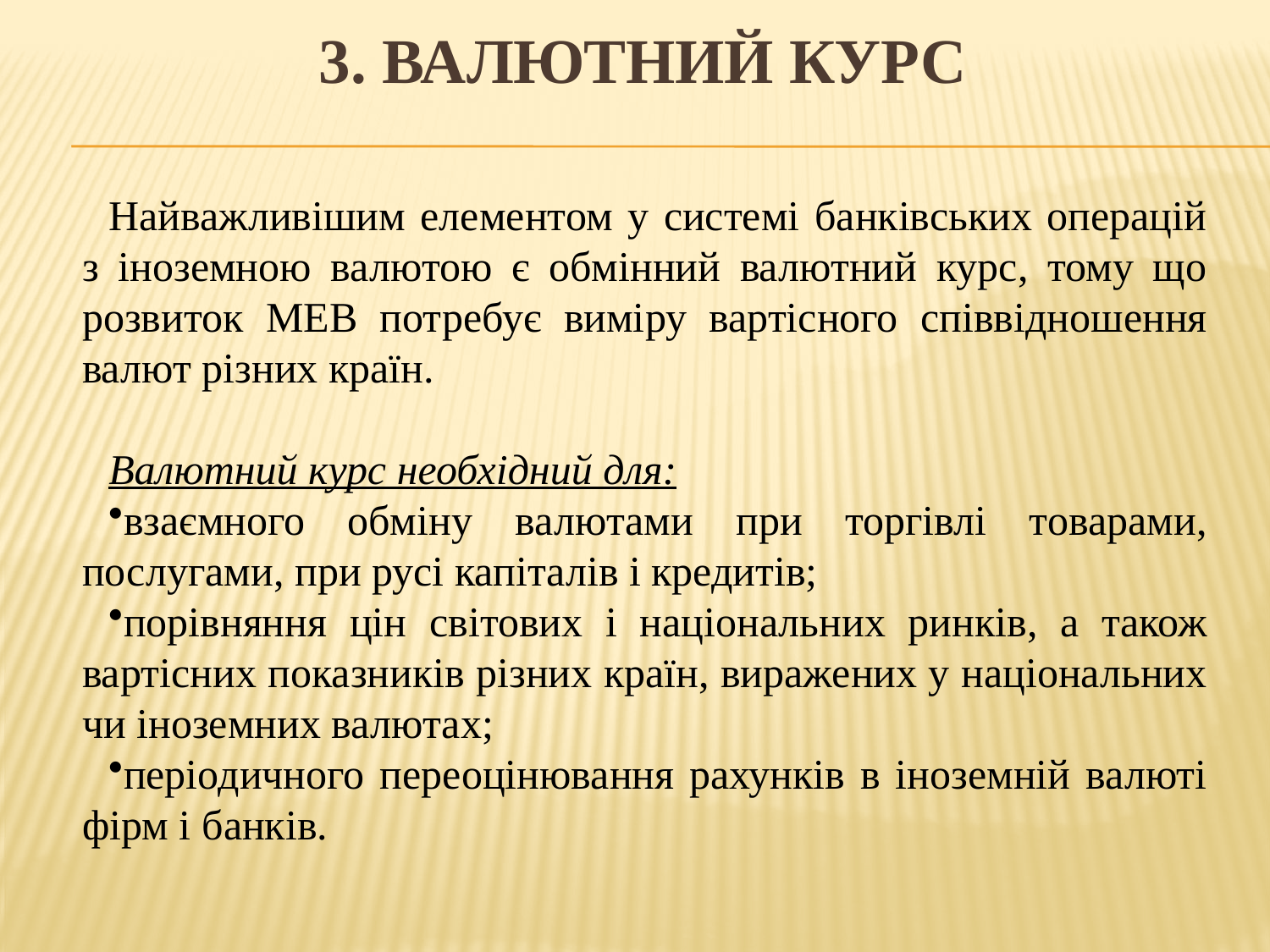

# 3. Валютний курс
Найважливішим елементом у системі банківських операцій з іноземною валютою є обмінний валютний курс, тому що розвиток МЕВ потребує виміру вартісного співвідношення валют різних країн.

Валютний курс необхідний для:
взаємного обміну валютами при торгівлі товарами, послугами, при русі капіталів і кредитів;
порівняння цін світових і національних ринків, а також вартісних показників різних країн, виражених у національних чи іноземних валютах;
періодичного переоцінювання рахунків в іноземній валюті фірм і банків.